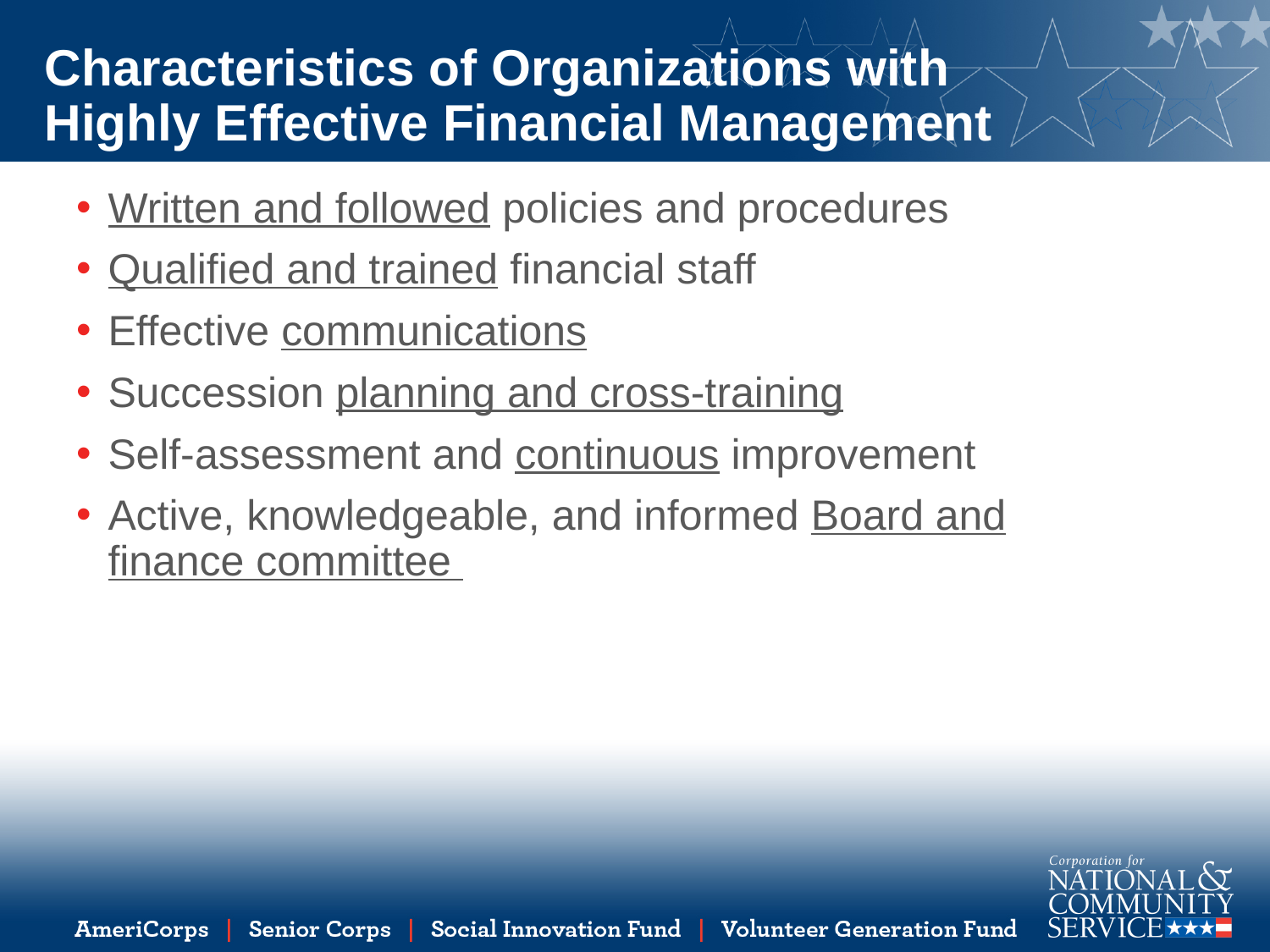

Characteristics of Organizations with
Highly Effective Financial Management
Written and followed policies and procedures
Qualified and trained financial staff
Effective communications
Succession planning and cross-training
Self-assessment and continuous improvement
Active, knowledgeable, and informed Board and finance committee